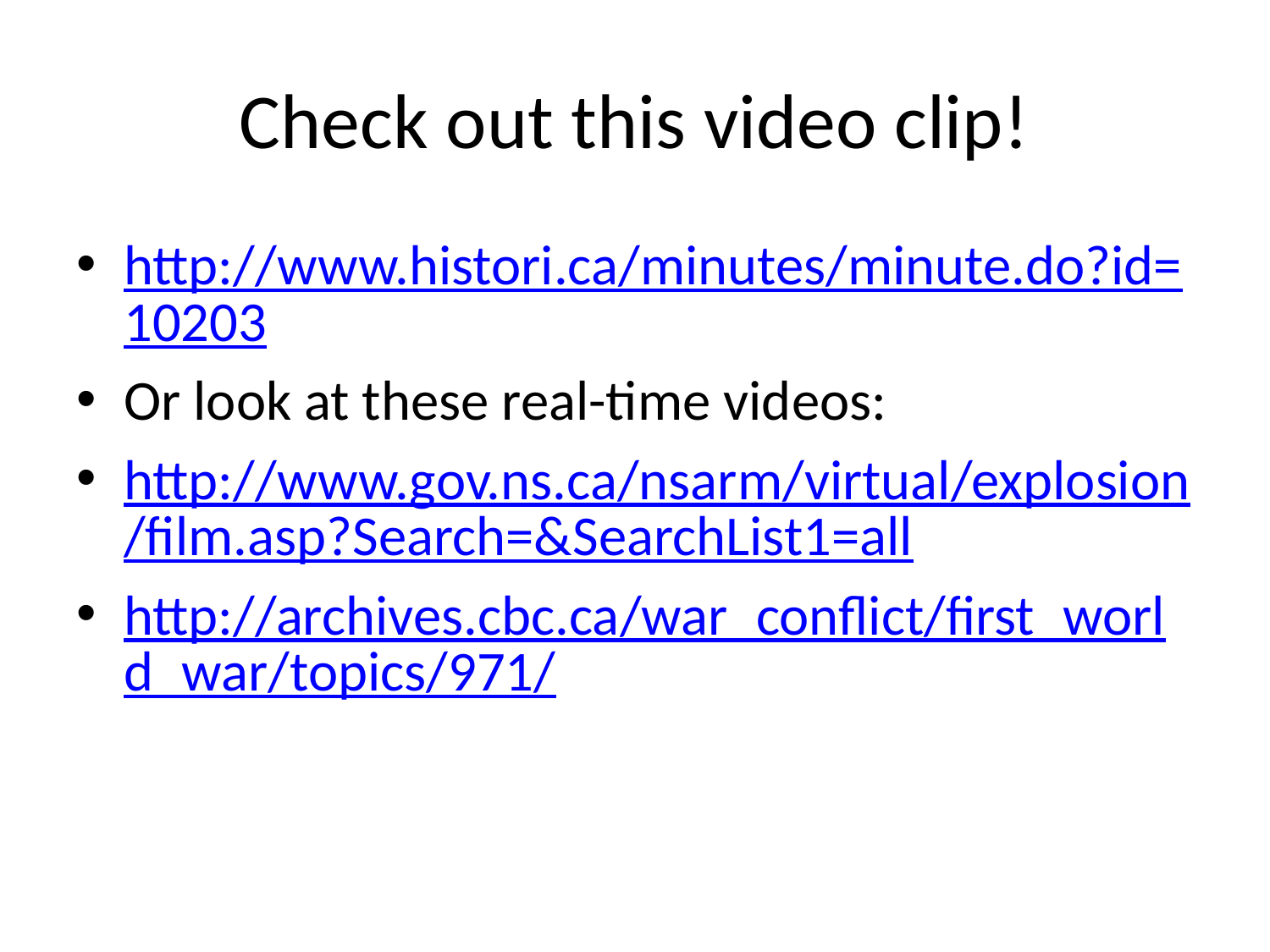

# Check out this video clip!
http://www.histori.ca/minutes/minute.do?id=10203
Or look at these real-time videos:
http://www.gov.ns.ca/nsarm/virtual/explosion/film.asp?Search=&SearchList1=all
http://archives.cbc.ca/war_conflict/first_world_war/topics/971/